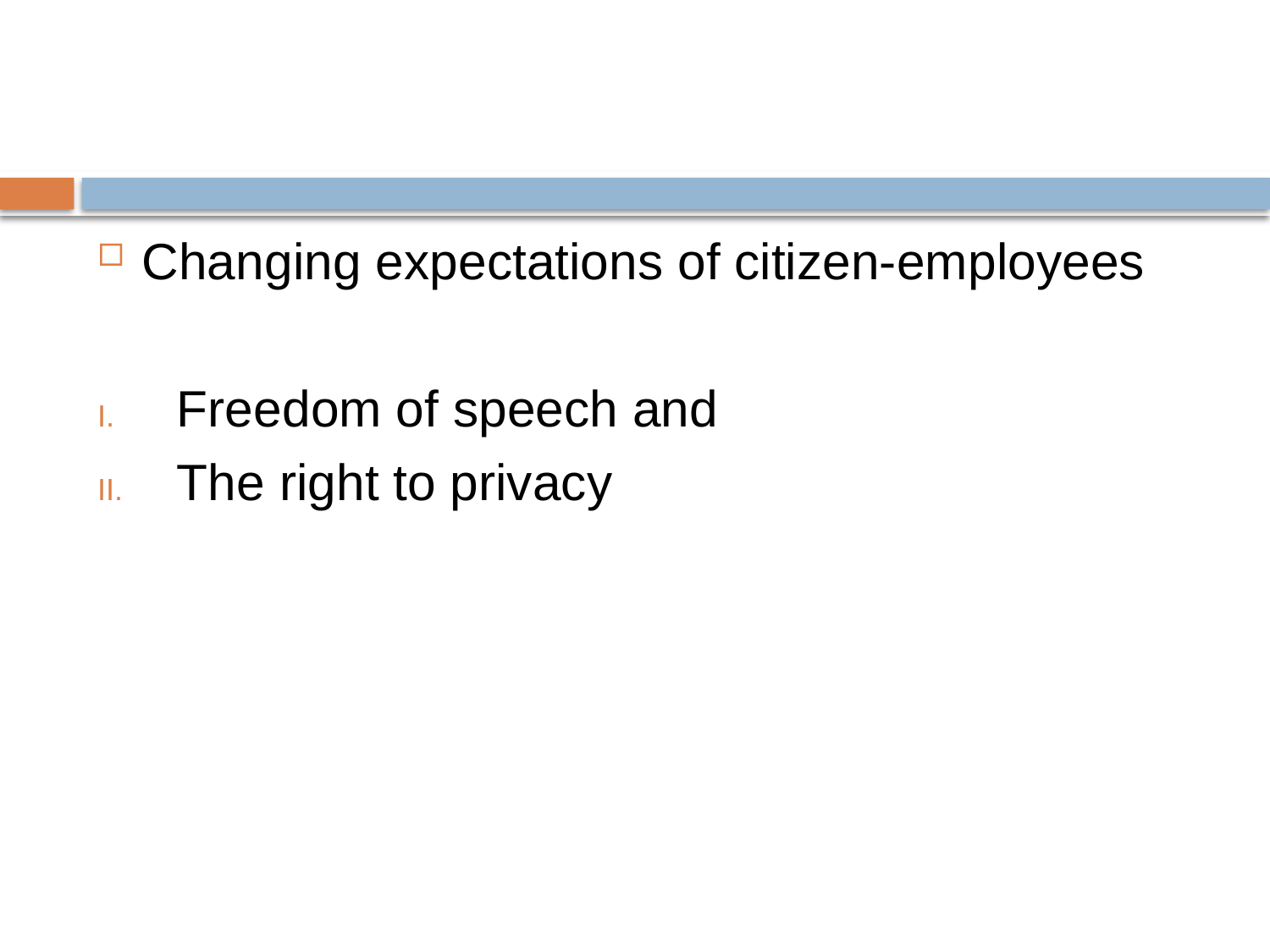

#
Changing expectations of citizen-employees

Freedom of speech and
The right to privacy